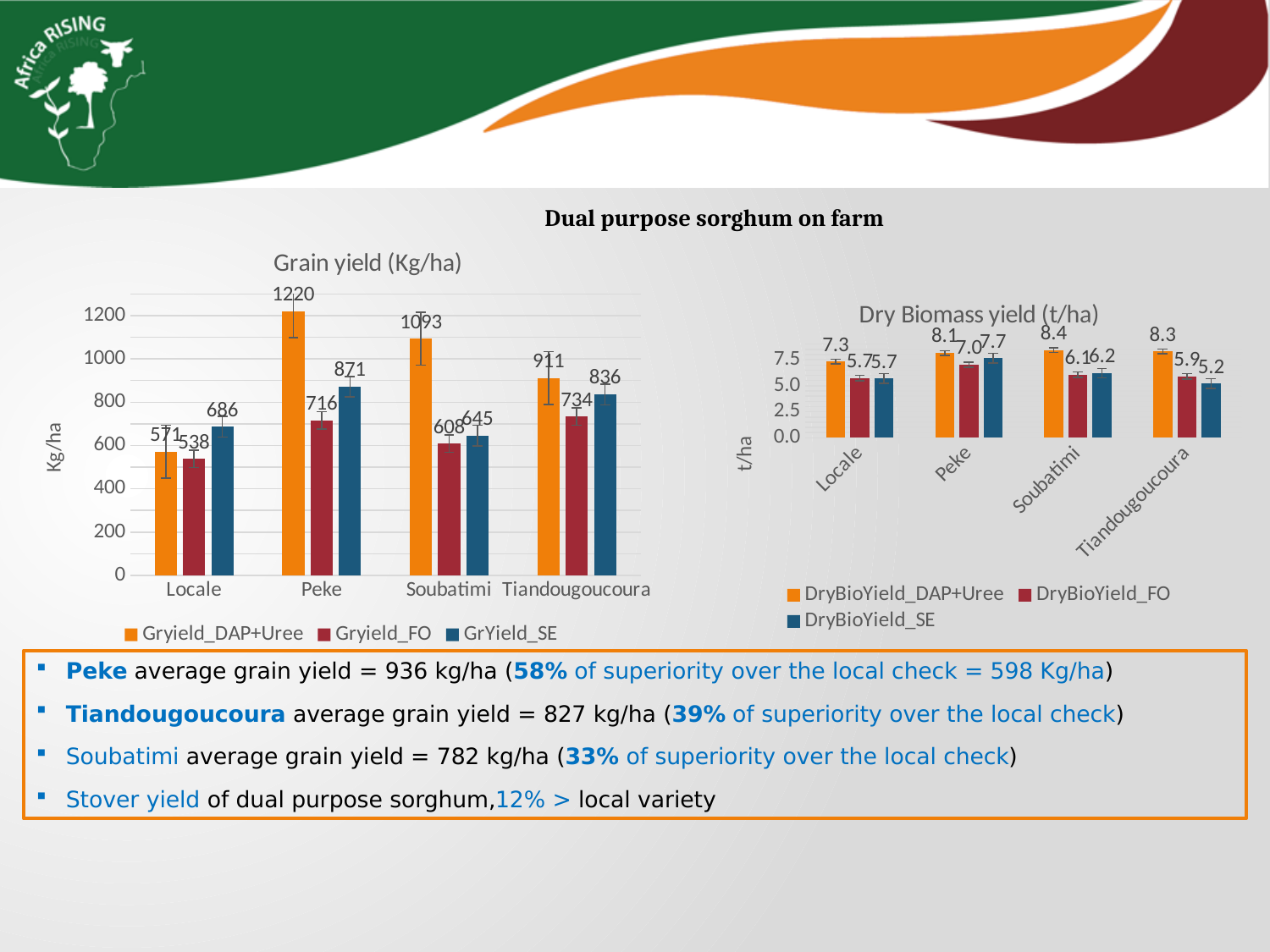

Dual purpose sorghum on farm

### Chart: Grain yield (Kg/ha)

| Category | Gryield_DAP+Uree | Gryield_FO | GrYield_SE |
|---|---|---|---|
| Locale | 570.7575757575758 | 537.878787878788 | 686.2878787878788 |
| Peke | 1219.9652777777778 | 715.5059523809525 | 871.4423076923077 |
| Soubatimi | 1093.1597222222222 | 608.3333333333333 | 645.3846153846154 |
| Tiandougoucoura | 911.0069444444445 | 733.5119047619049 | 836.1309523809523 |

### Chart: Dry Biomass yield (t/ha)

| Category | DryBioYield_DAP+Uree | DryBioYield_FO | DryBioYield_SE |
|---|---|---|---|
| Locale | 7.320756949566098 | 5.74647388944112 | 5.6856908966640685 |
| Peke | 8.148788192745338 | 7.035815809532004 | 7.66869478283339 |
| Soubatimi | 8.4376425222292 | 6.073418910372743 | 6.208801818273836 |
| Tiandougoucoura | 8.304438117211939 | 5.904920902219044 | 5.200576583841362 |
Peke average grain yield = 936 kg/ha (58% of superiority over the local check = 598 Kg/ha)
Tiandougoucoura average grain yield = 827 kg/ha (39% of superiority over the local check)
Soubatimi average grain yield = 782 kg/ha (33% of superiority over the local check)
Stover yield of dual purpose sorghum,12% > local variety